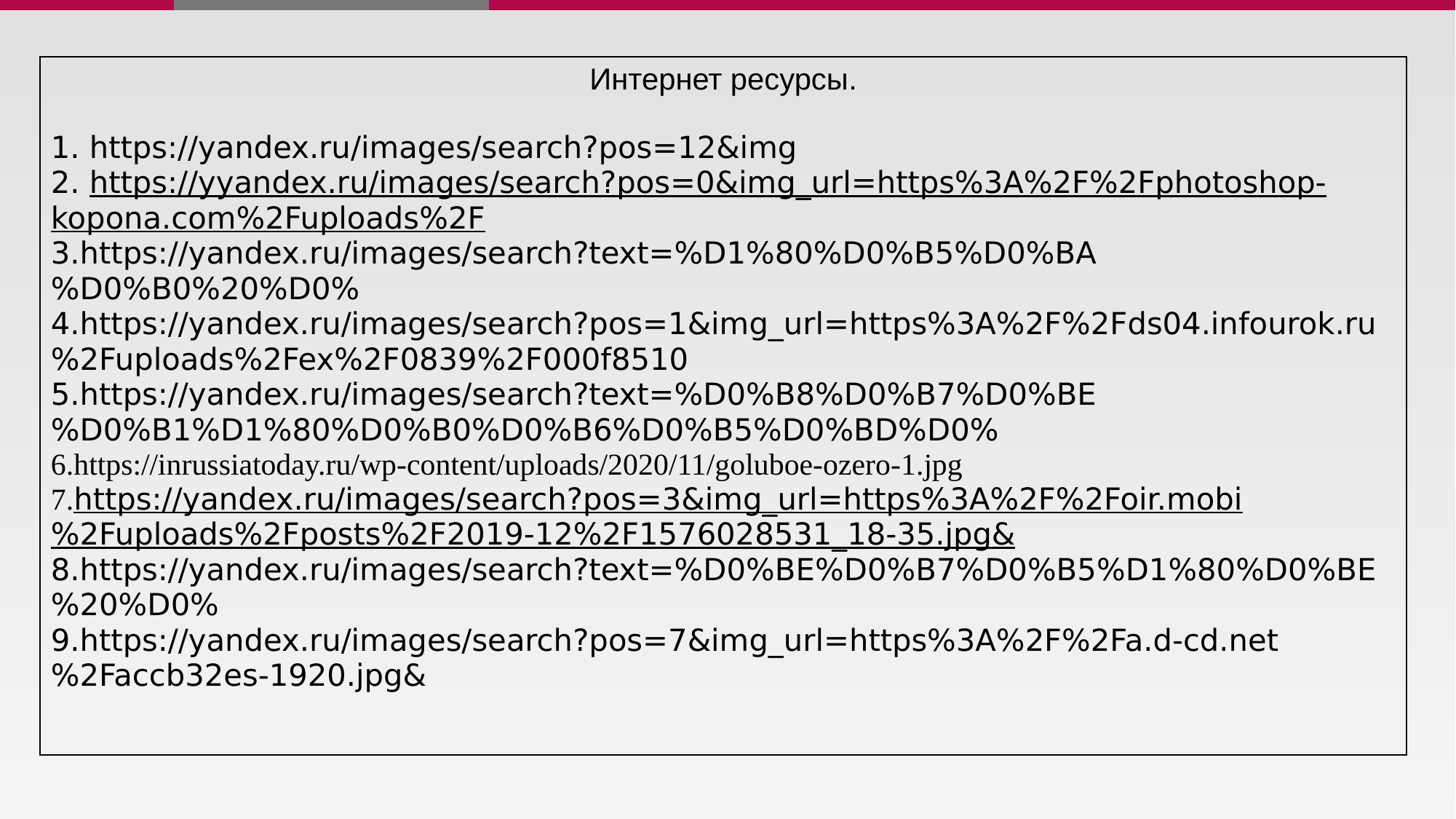

| Интернет ресурсы. 1. https://yandex.ru/images/search?pos=12&img 2. https://yyandex.ru/images/search?pos=0&img\_url=https%3A%2F%2Fphotoshop-kopona.com%2Fuploads%2F 3.https://yandex.ru/images/search?text=%D1%80%D0%B5%D0%BA%D0%B0%20%D0% 4.https://yandex.ru/images/search?pos=1&img\_url=https%3A%2F%2Fds04.infourok.ru%2Fuploads%2Fex%2F0839%2F000f8510 5.https://yandex.ru/images/search?text=%D0%B8%D0%B7%D0%BE%D0%B1%D1%80%D0%B0%D0%B6%D0%B5%D0%BD%D0% 6.https://inrussiatoday.ru/wp-content/uploads/2020/11/goluboe-ozero-1.jpg 7.https://yandex.ru/images/search?pos=3&img\_url=https%3A%2F%2Foir.mobi%2Fuploads%2Fposts%2F2019-12%2F1576028531\_18-35.jpg& 8.https://yandex.ru/images/search?text=%D0%BE%D0%B7%D0%B5%D1%80%D0%BE%20%D0% 9.https://yandex.ru/images/search?pos=7&img\_url=https%3A%2F%2Fa.d-cd.net%2Faccb32es-1920.jpg& |
| --- |